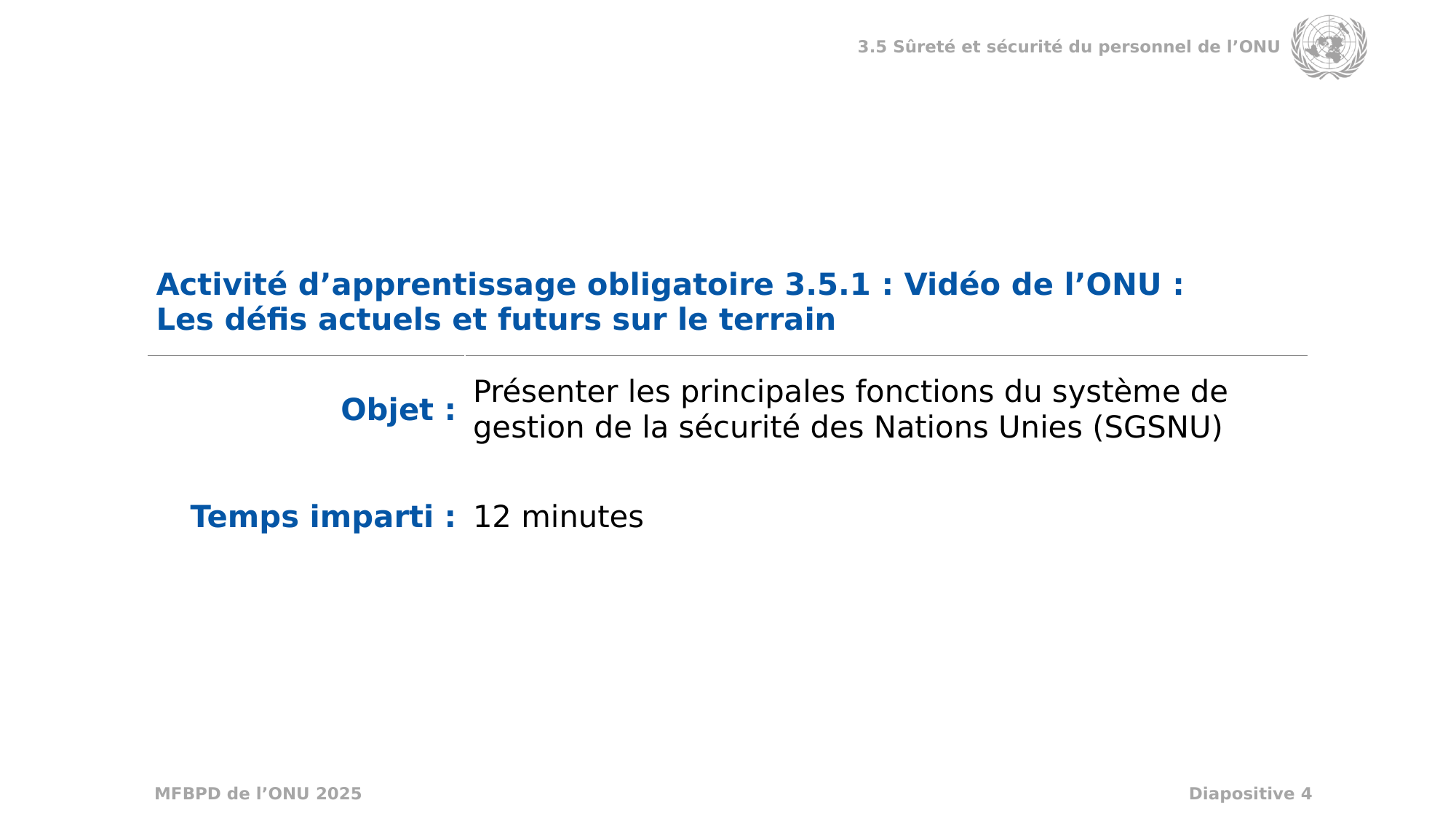

| Activité d’apprentissage obligatoire 3.5.1 : Vidéo de l’ONU : Les défis actuels et futurs sur le terrain |  |
| --- | --- |
| Objet : | Présenter les principales fonctions du système de gestion de la sécurité des Nations Unies (SGSNU) |
| Temps imparti : | 12 minutes |